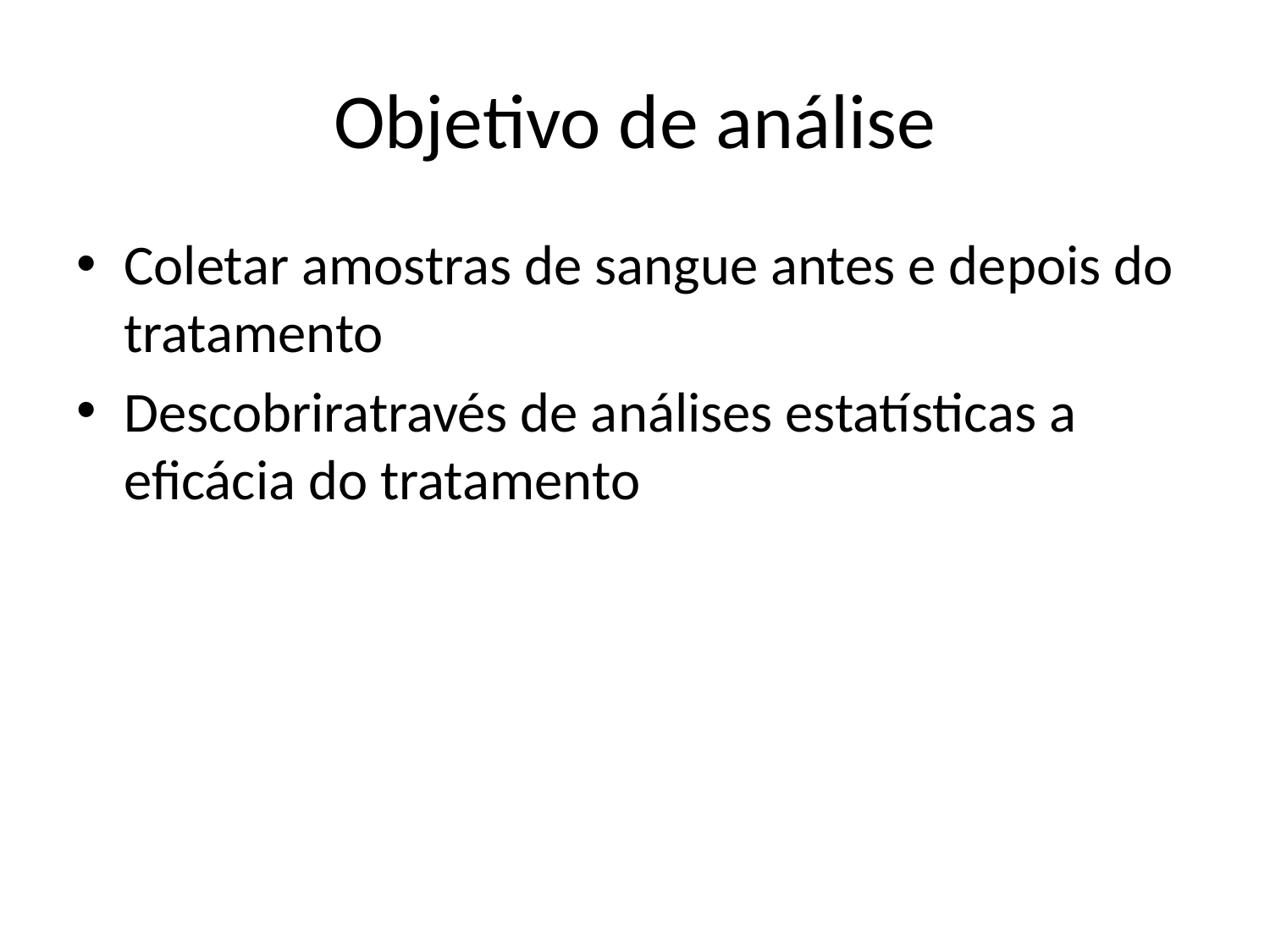

# Objetivo de análise
Coletar amostras de sangue antes e depois do tratamento
Descobriratravés de análises estatísticas a eficácia do tratamento